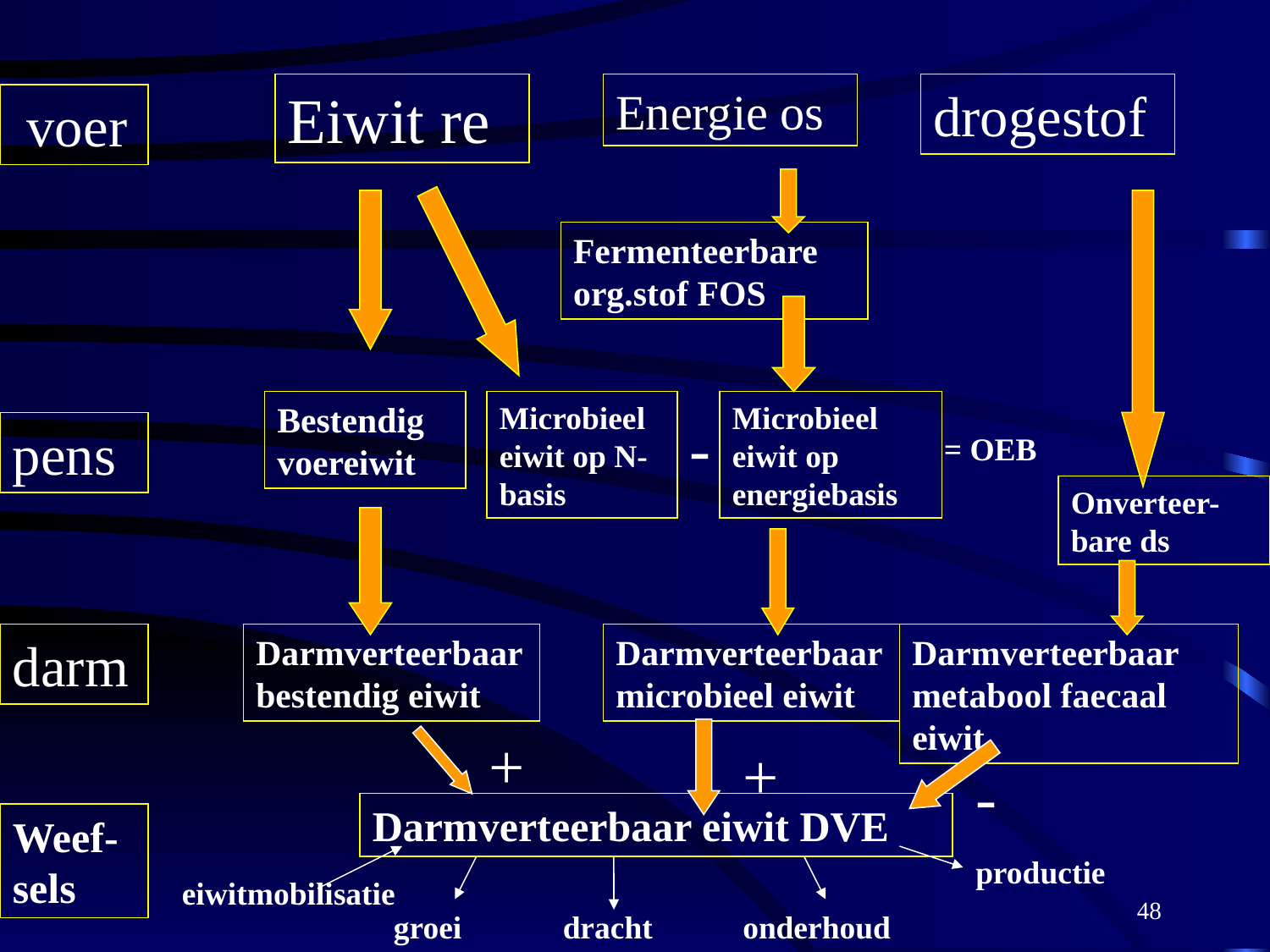

Eiwit re
Energie os
drogestof
 voer
pens
darm
Weef-sels

Fermenteerbare org.stof FOS

Microbieel eiwit op N-basis

Bestendig voereiwit

Onverteer-bare ds

Microbieel eiwit op energiebasis
-
= OEB

Darmverteerbaar bestendig eiwit

Darmverteerbaar microbieel eiwit

Darmverteerbaar metabool faecaal eiwit

+

+

-
Darmverteerbaar eiwit DVE

productie

eiwitmobilisatie
groei
dracht
onderhoud

48